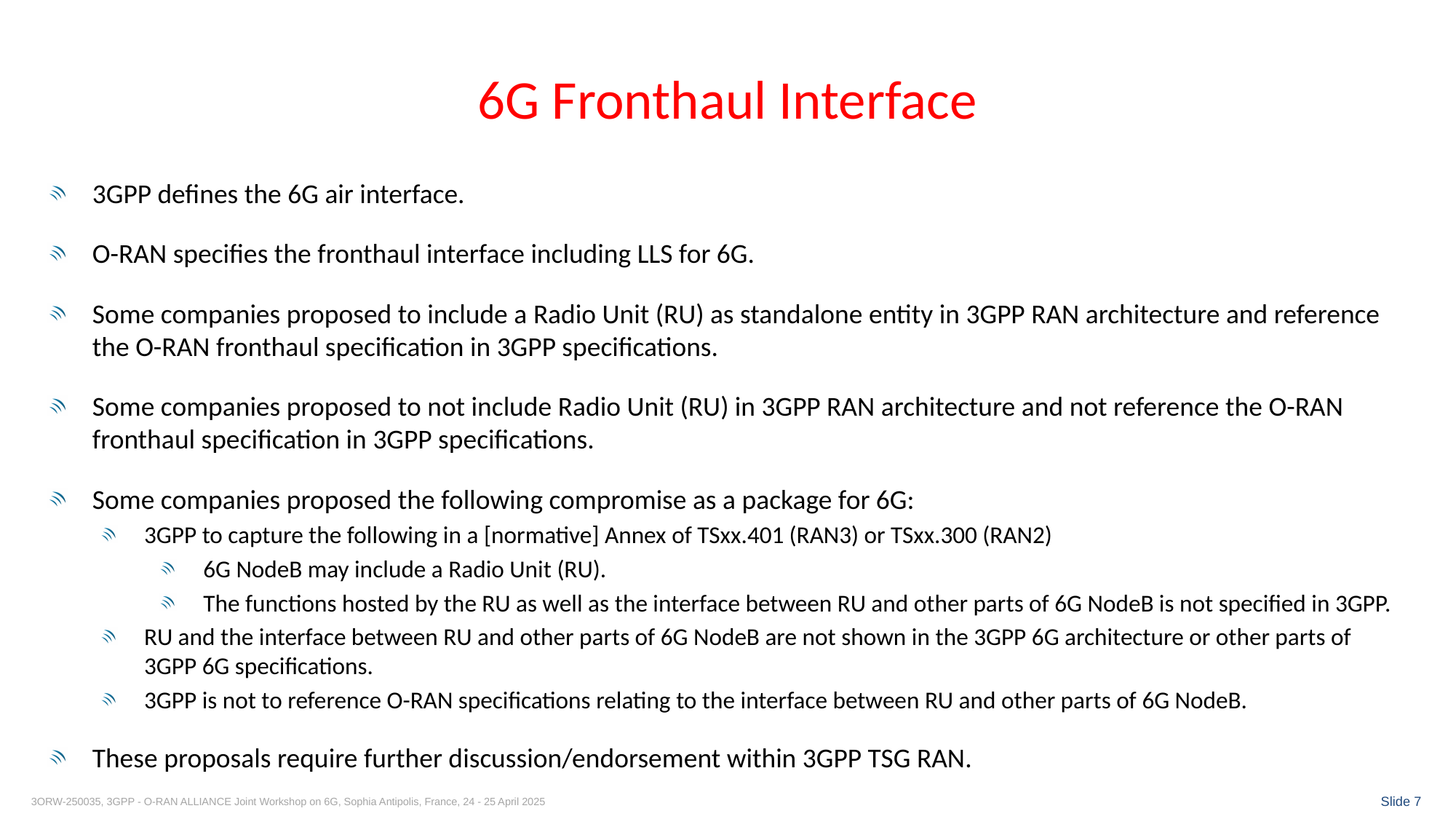

# 6G Fronthaul Interface
3GPP defines the 6G air interface.
O-RAN specifies the fronthaul interface including LLS for 6G.
Some companies proposed to include a Radio Unit (RU) as standalone entity in 3GPP RAN architecture and reference the O-RAN fronthaul specification in 3GPP specifications.
Some companies proposed to not include Radio Unit (RU) in 3GPP RAN architecture and not reference the O-RAN fronthaul specification in 3GPP specifications.
Some companies proposed the following compromise as a package for 6G:
3GPP to capture the following in a [normative] Annex of TSxx.401 (RAN3) or TSxx.300 (RAN2)
6G NodeB may include a Radio Unit (RU).
The functions hosted by the RU as well as the interface between RU and other parts of 6G NodeB is not specified in 3GPP.
RU and the interface between RU and other parts of 6G NodeB are not shown in the 3GPP 6G architecture or other parts of 3GPP 6G specifications.
3GPP is not to reference O-RAN specifications relating to the interface between RU and other parts of 6G NodeB.
These proposals require further discussion/endorsement within 3GPP TSG RAN.